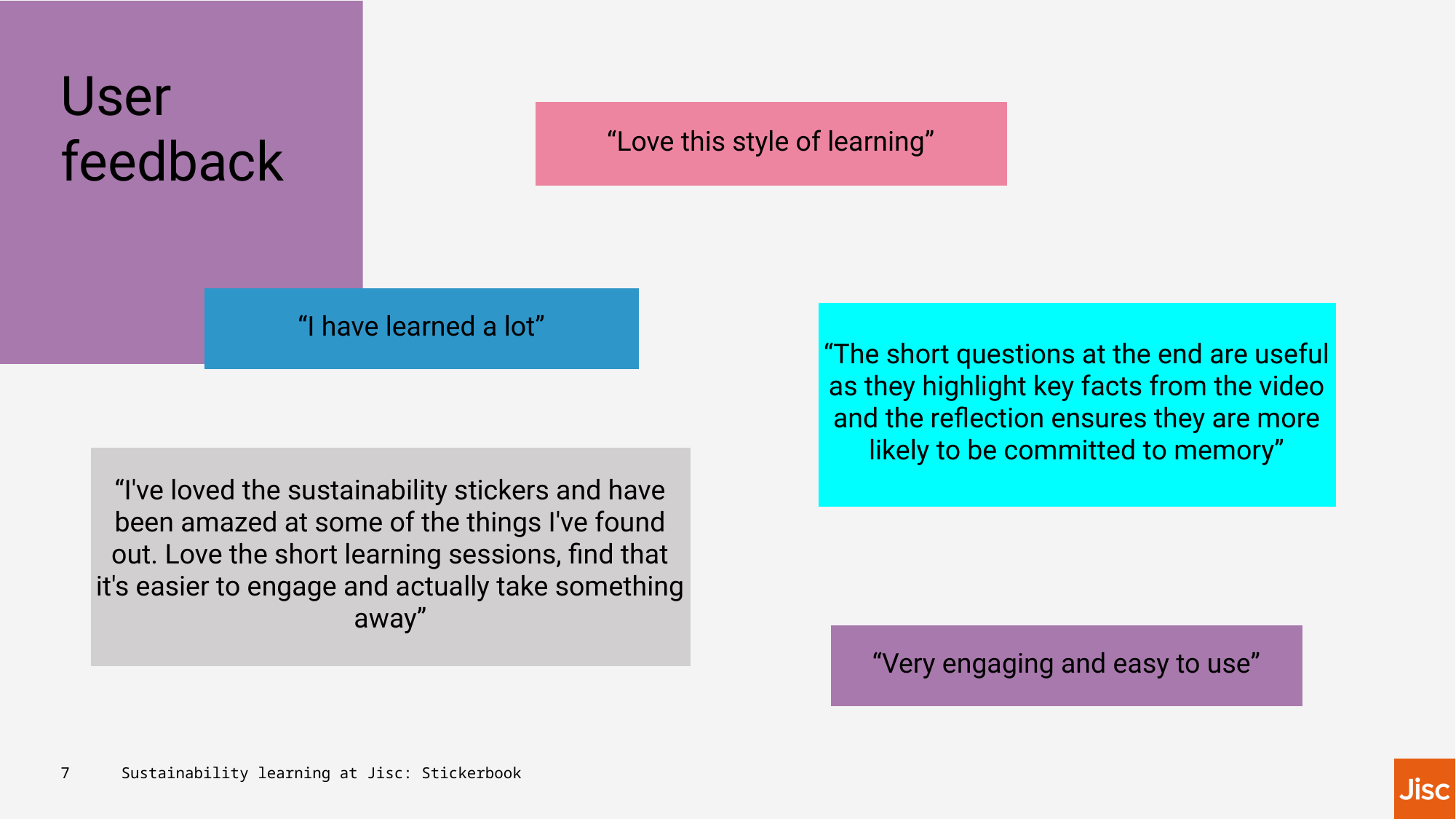

# User feedback
| “Love this style of learning” |
| --- |
| “I have learned a lot” |
| --- |
| “The short questions at the end are useful as they highlight key facts from the video and the reflection ensures they are more likely to be committed to memory” |
| --- |
| “I've loved the sustainability stickers and have been amazed at some of the things I've found out. Love the short learning sessions, find that it's easier to engage and actually take something away” |
| --- |
| “Very engaging and easy to use” |
| --- |
7
Sustainability learning at Jisc: Stickerbook